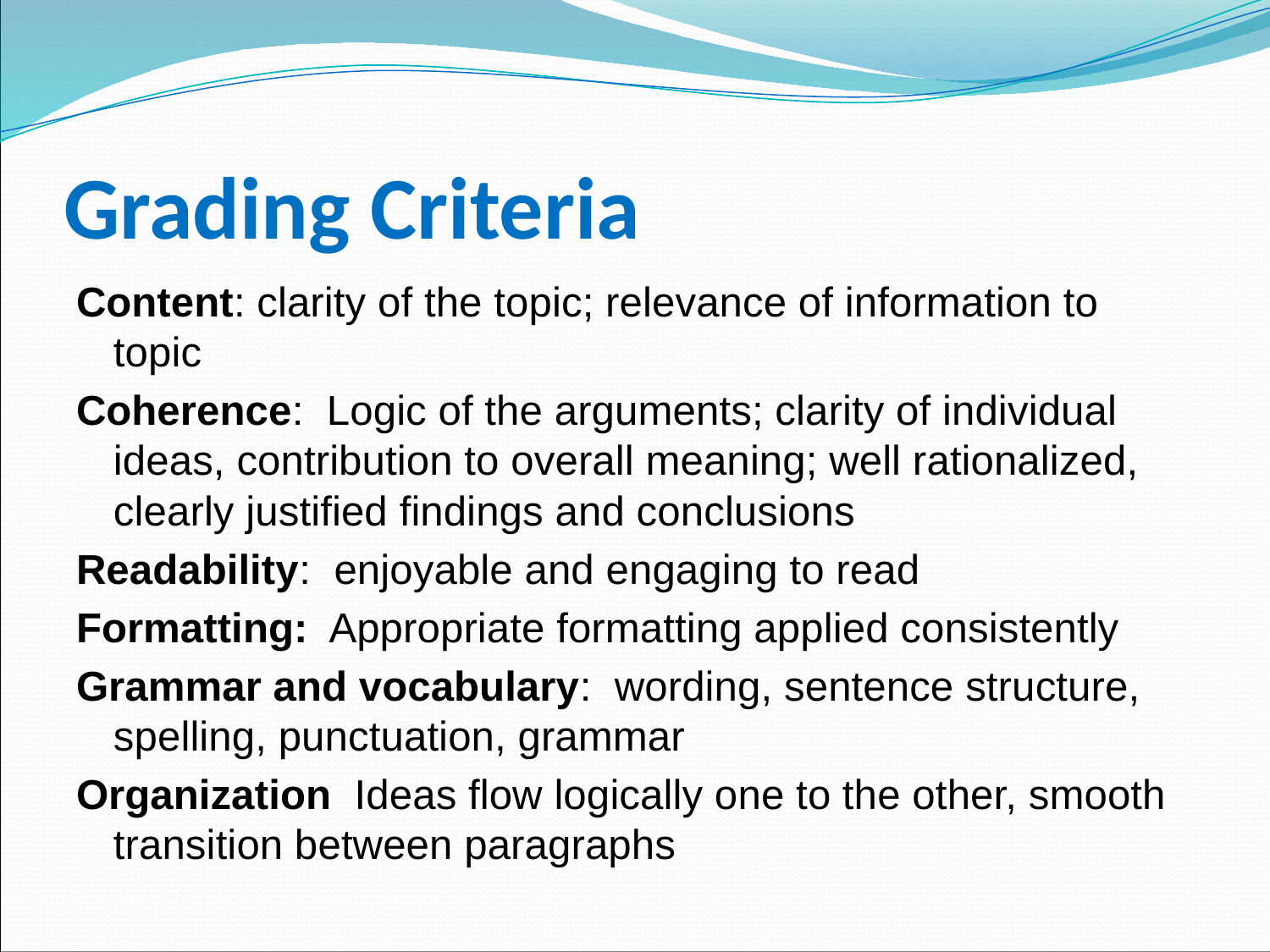

# Grading Criteria
Content: clarity of the topic; relevance of information to topic
Coherence:  Logic of the arguments; clarity of individual ideas, contribution to overall meaning; well rationalized, clearly justified findings and conclusions
Readability:  enjoyable and engaging to read
Formatting:  Appropriate formatting applied consistently
Grammar and vocabulary:  wording, sentence structure, spelling, punctuation, grammar
Organization  Ideas flow logically one to the other, smooth transition between paragraphs